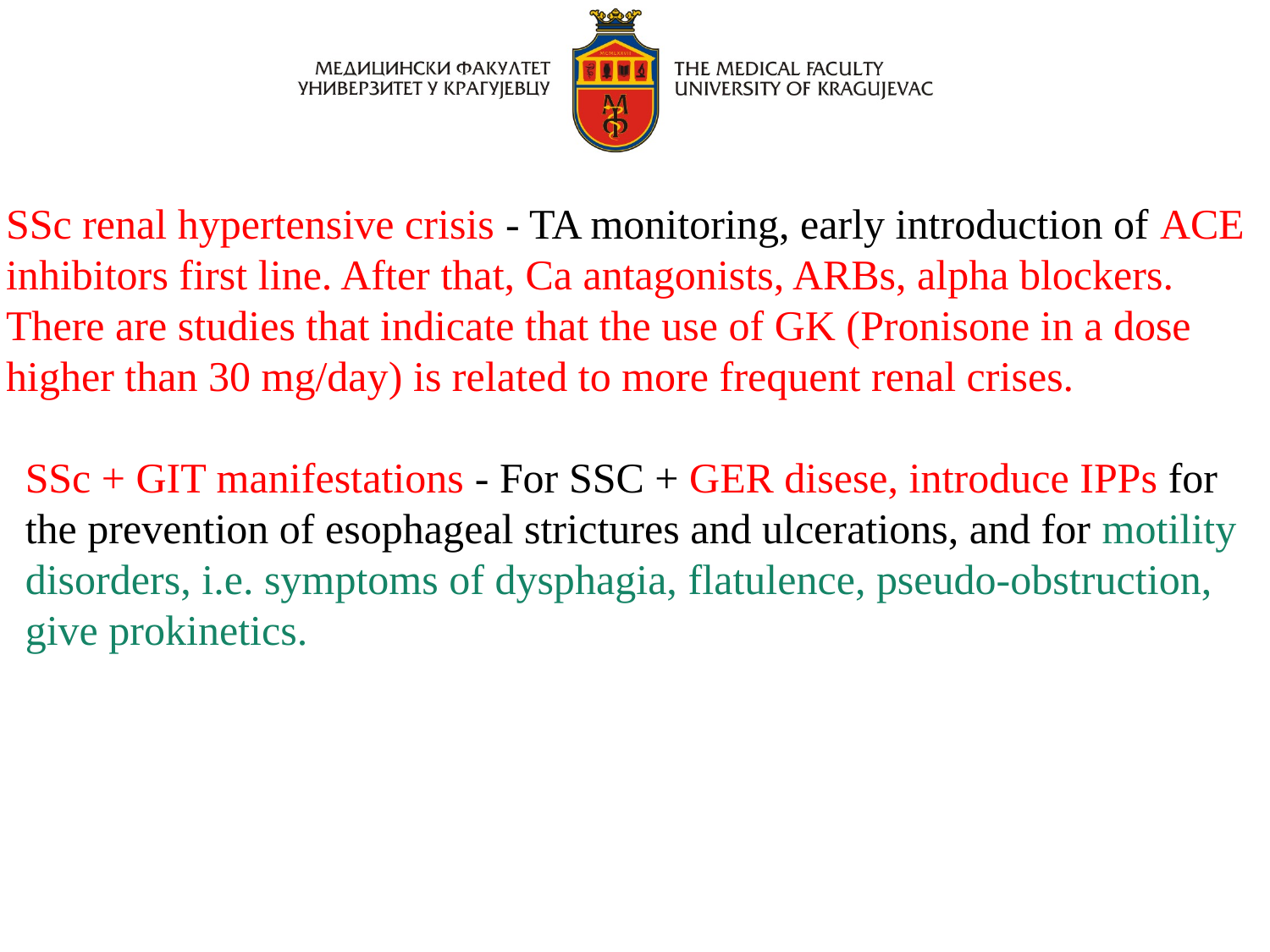

SSc renal hypertensive crisis - TA monitoring, early introduction of ACE inhibitors first line. After that, Ca antagonists, ARBs, alpha blockers. There are studies that indicate that the use of GK (Pronisone in a dose higher than 30 mg/day) is related to more frequent renal crises.
SSc + GIT manifestations - For SSC + GER disese, introduce IPPs for the prevention of esophageal strictures and ulcerations, and for motility disorders, i.e. symptoms of dysphagia, flatulence, pseudo-obstruction, give prokinetics.